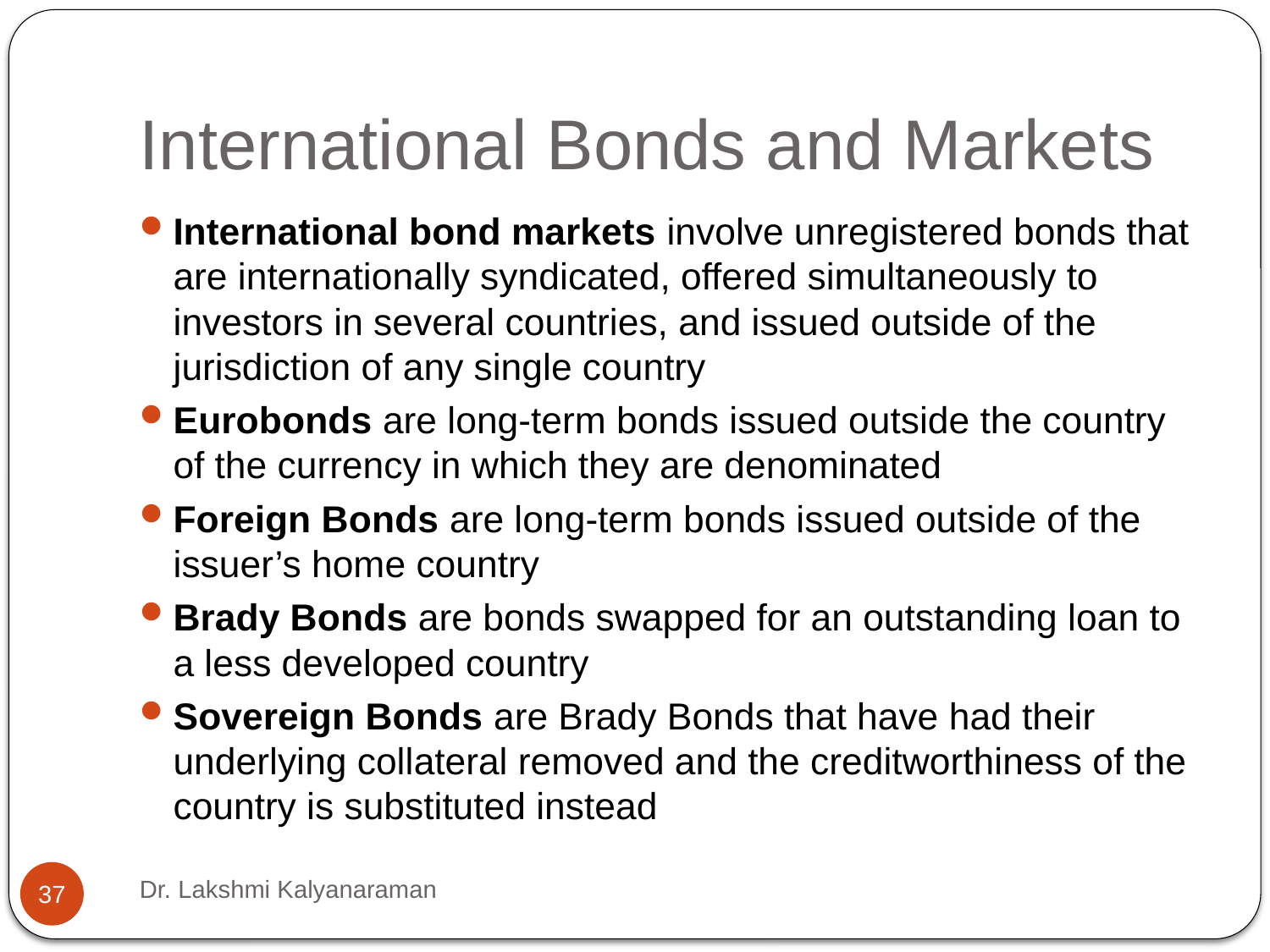

# International Bonds and Markets
International bond markets involve unregistered bonds that are internationally syndicated, offered simultaneously to investors in several countries, and issued outside of the jurisdiction of any single country
Eurobonds are long-term bonds issued outside the country of the currency in which they are denominated
Foreign Bonds are long-term bonds issued outside of the issuer’s home country
Brady Bonds are bonds swapped for an outstanding loan to a less developed country
Sovereign Bonds are Brady Bonds that have had their underlying collateral removed and the creditworthiness of the country is substituted instead

Dr. Lakshmi Kalyanaraman
37